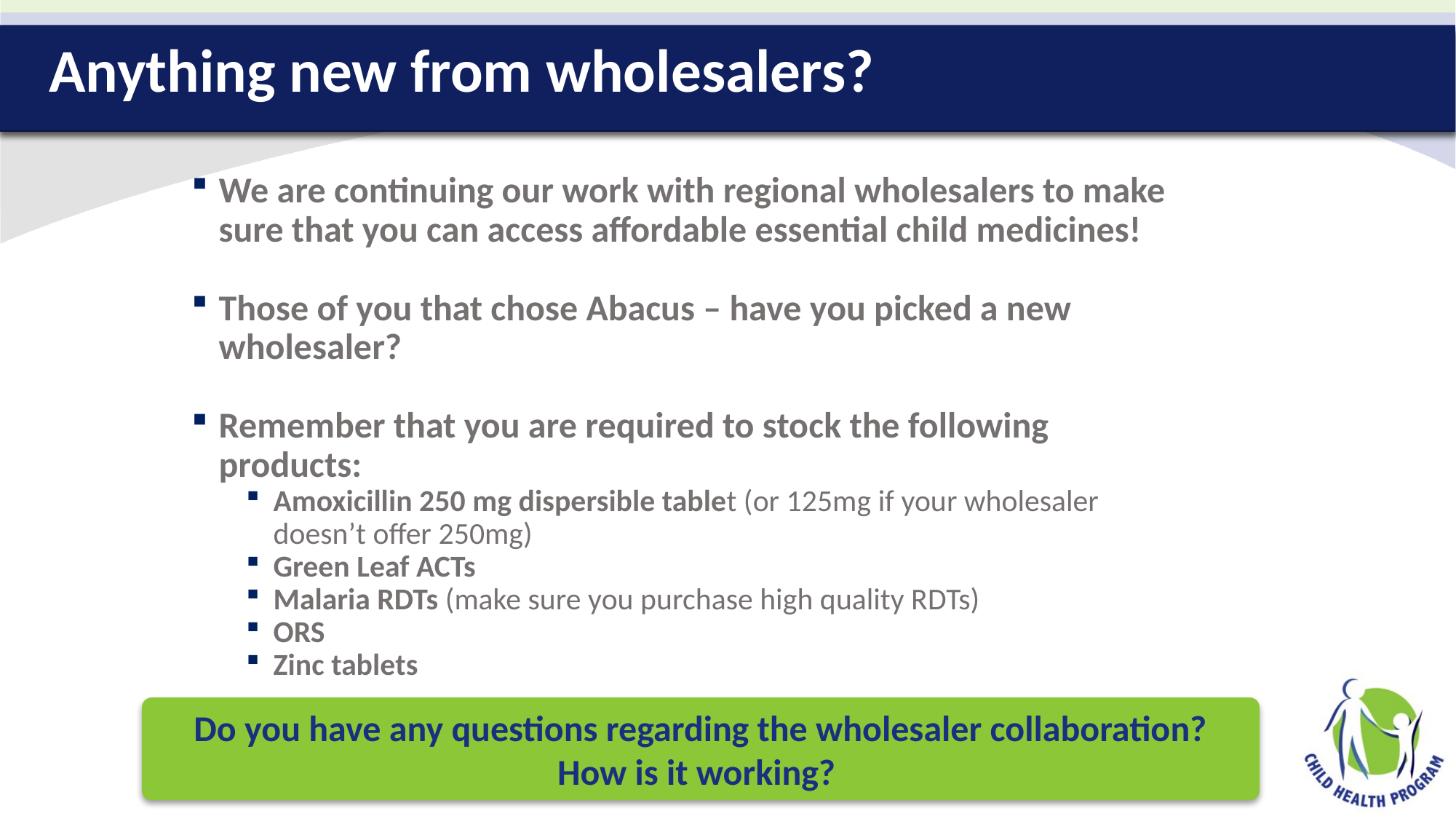

# Anything new from wholesalers?
We are continuing our work with regional wholesalers to make sure that you can access affordable essential child medicines!

Those of you that chose Abacus – have you picked a new wholesaler?

Remember that you are required to stock the following products:
Amoxicillin 250 mg dispersible tablet (or 125mg if your wholesaler doesn’t offer 250mg)
Green Leaf ACTs
Malaria RDTs (make sure you purchase high quality RDTs)
ORS
Zinc tablets

Do you have any questions regarding the wholesaler collaboration? How is it working?